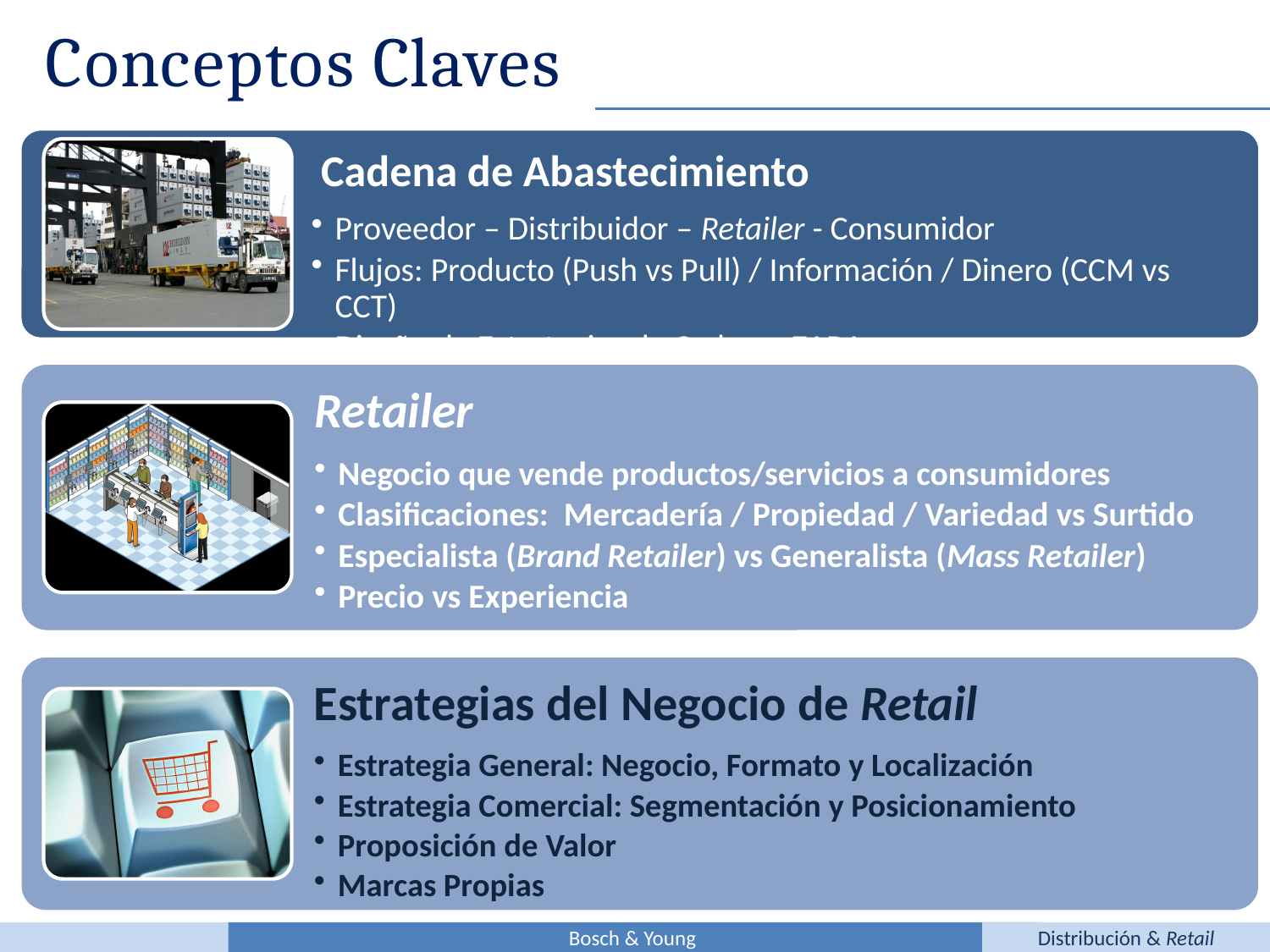

Conceptos Claves
 Cadena de Abastecimiento
Proveedor – Distribuidor – Retailer - Consumidor
Flujos: Producto (Push vs Pull) / Información / Dinero (CCM vs CCT)
Diseño de Estrategias de Cadena: ZARA
Retailer
Negocio que vende productos/servicios a consumidores
Clasificaciones:  Mercadería / Propiedad / Variedad vs Surtido
Especialista (Brand Retailer) vs Generalista (Mass Retailer)
Precio vs Experiencia
Estrategias del Negocio de Retail
Estrategia General: Negocio, Formato y Localización
Estrategia Comercial: Segmentación y Posicionamiento
Proposición de Valor
Marcas Propias

Bosch & Young
Distribución & Retail